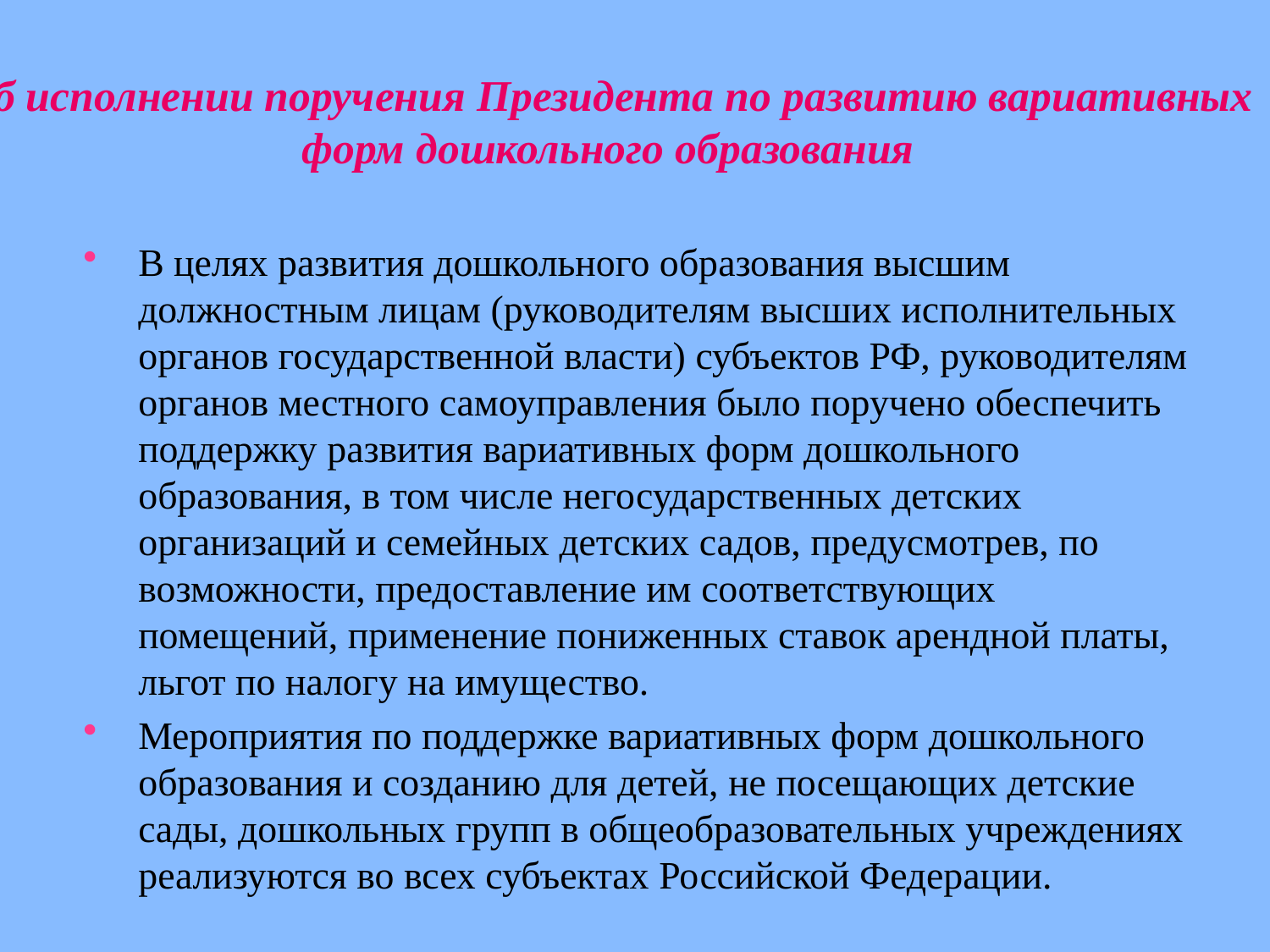

# Об исполнении поручения Президента по развитию вариативных форм дошкольного образования
В целях развития дошкольного образования высшим должностным лицам (руководителям высших исполнительных органов государственной власти) субъектов РФ, руководителям органов местного самоуправления было поручено обеспечить поддержку развития вариативных форм дошкольного образования, в том числе негосударственных детских организаций и семейных детских садов, предусмотрев, по возможности, предоставление им соответствующих помещений, применение пониженных ставок арендной платы, льгот по налогу на имущество.
Мероприятия по поддержке вариативных форм дошкольного образования и созданию для детей, не посещающих детские сады, дошкольных групп в общеобразовательных учреждениях реализуются во всех субъектах Российской Федерации.